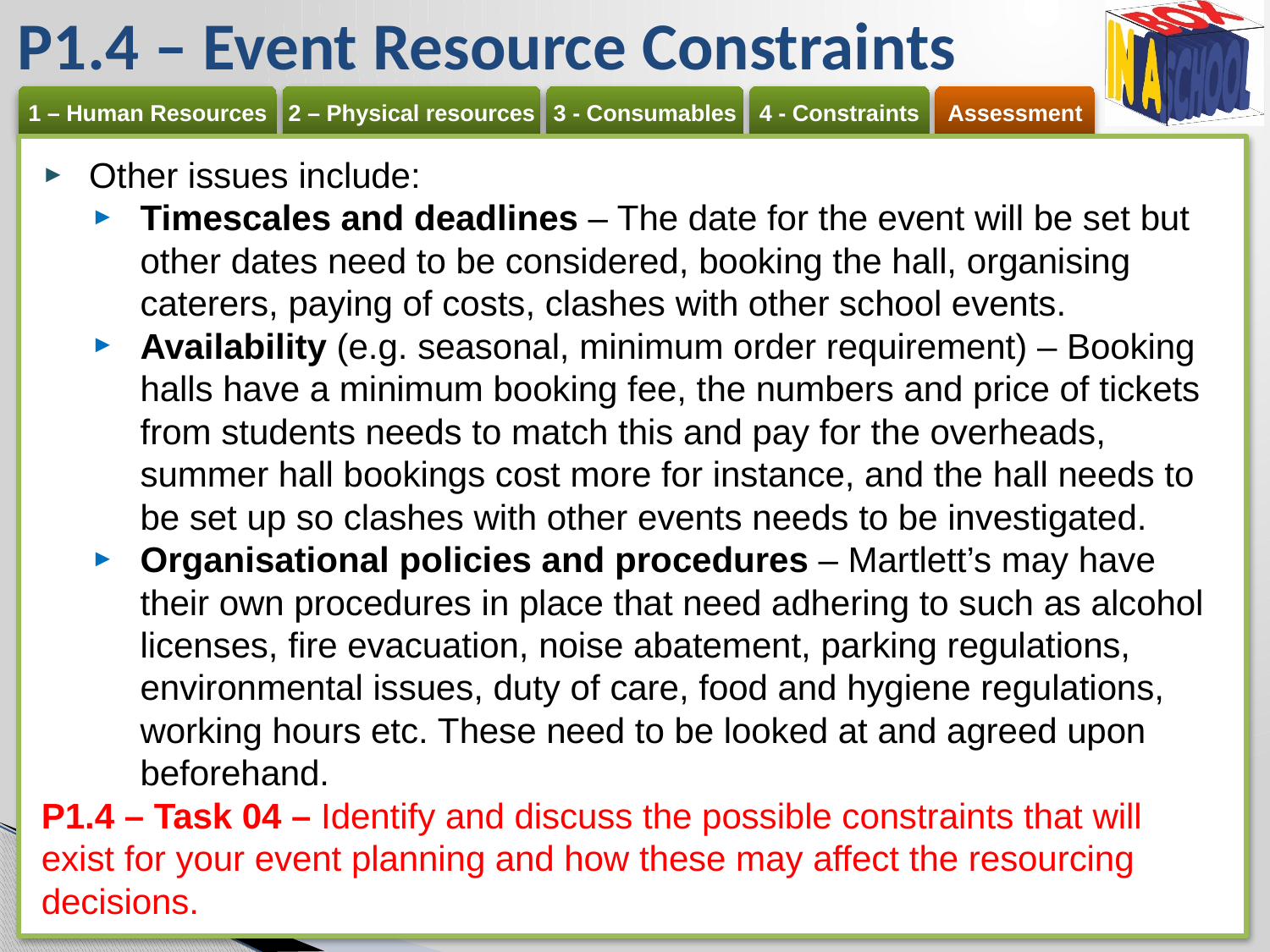

# P1.4 – Event Resource Constraints
Other issues include:
Timescales and deadlines – The date for the event will be set but other dates need to be considered, booking the hall, organising caterers, paying of costs, clashes with other school events.
Availability (e.g. seasonal, minimum order requirement) – Booking halls have a minimum booking fee, the numbers and price of tickets from students needs to match this and pay for the overheads, summer hall bookings cost more for instance, and the hall needs to be set up so clashes with other events needs to be investigated.
Organisational policies and procedures – Martlett’s may have their own procedures in place that need adhering to such as alcohol licenses, fire evacuation, noise abatement, parking regulations, environmental issues, duty of care, food and hygiene regulations, working hours etc. These need to be looked at and agreed upon beforehand.
P1.4 – Task 04 – Identify and discuss the possible constraints that will exist for your event planning and how these may affect the resourcing decisions.